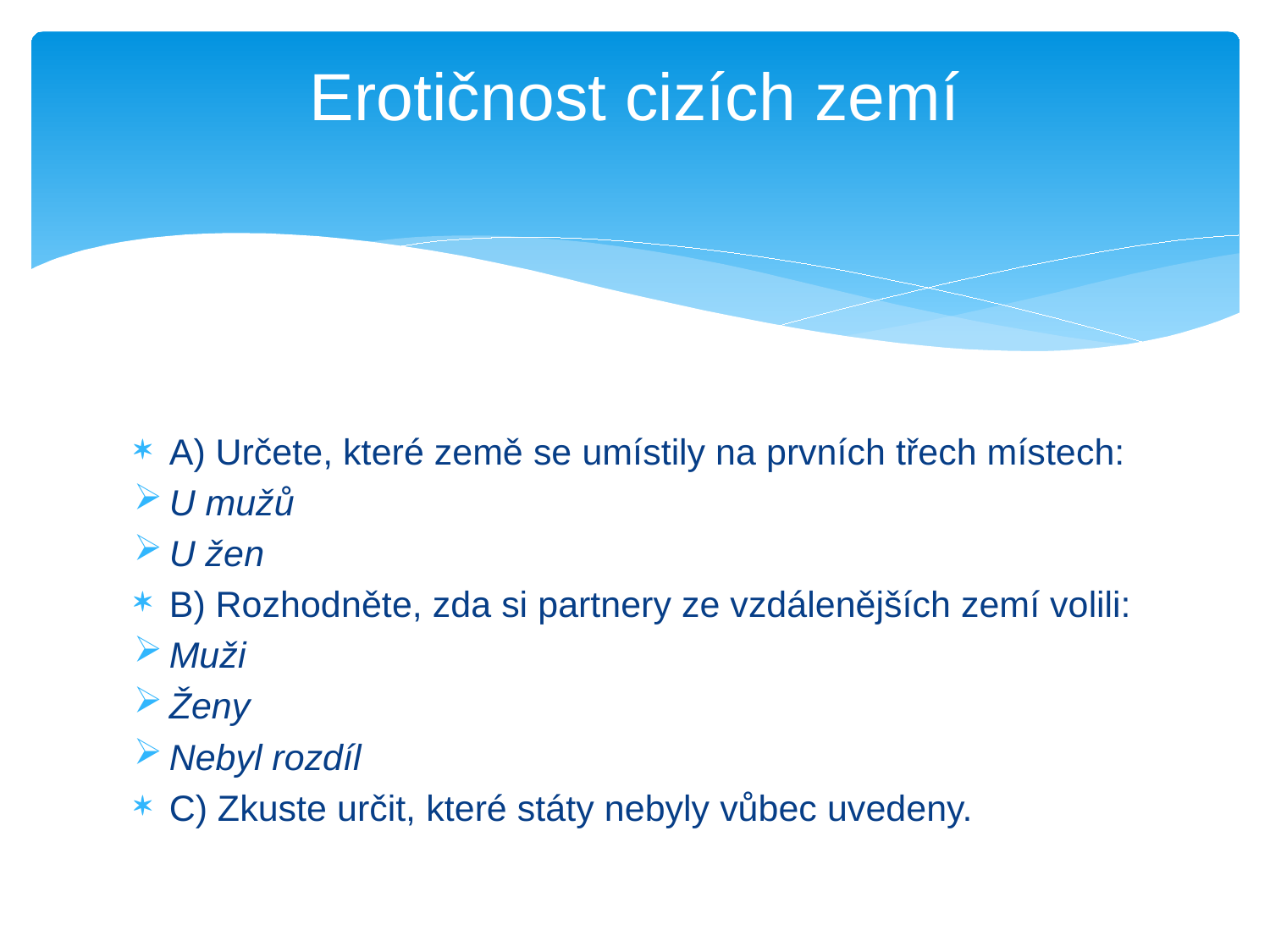

# Erotičnost cizích zemí

A) Určete, které země se umístily na prvních třech místech:
U mužů
U žen
B) Rozhodněte, zda si partnery ze vzdálenějších zemí volili:
Muži
Ženy
Nebyl rozdíl
C) Zkuste určit, které státy nebyly vůbec uvedeny.